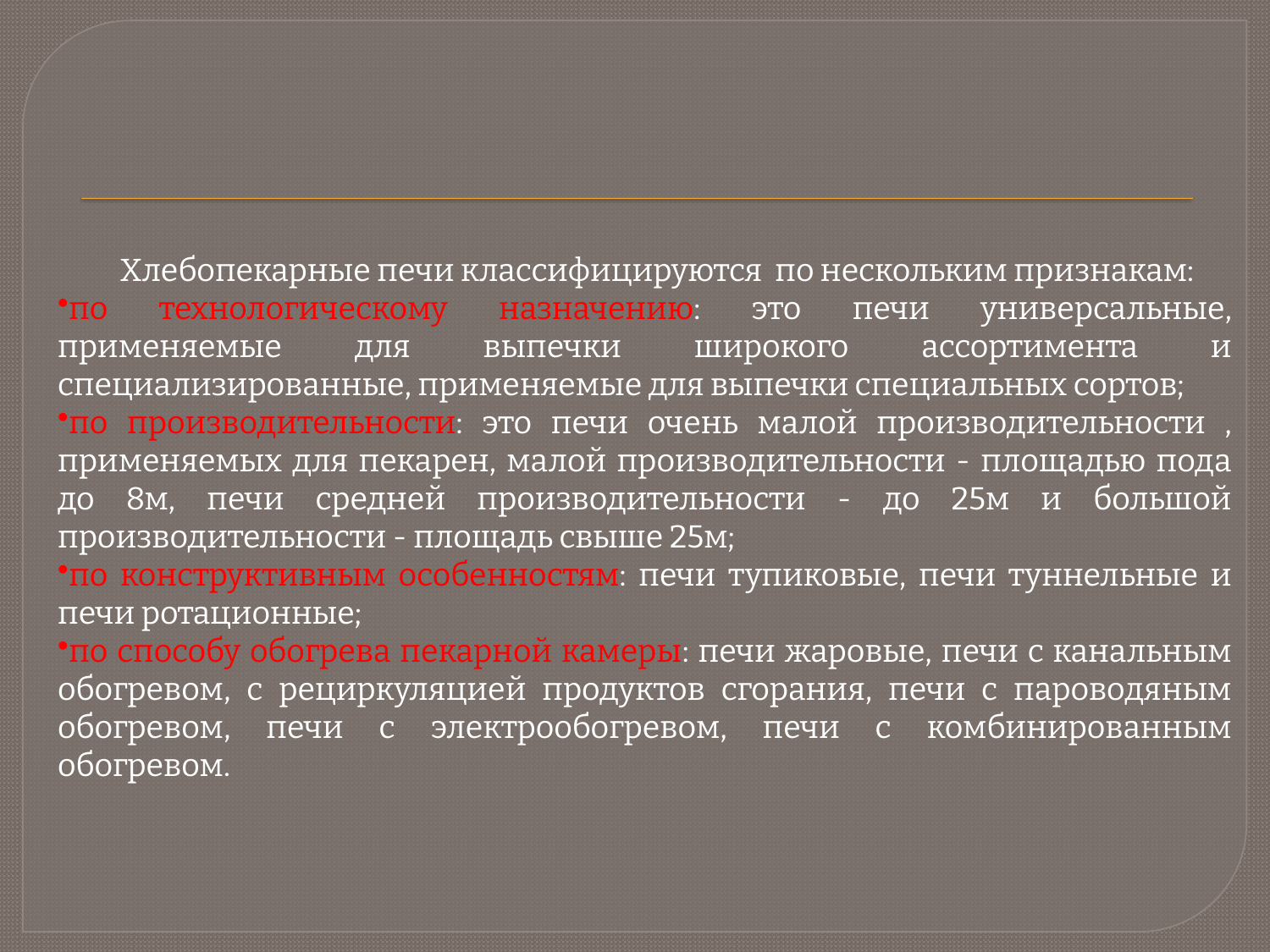

Хлебопекарные печи классифицируются  по нескольким признакам:
по технологическому назначению: это печи универсальные, применяемые для выпечки широкого ассортимента и специализированные, применяемые для выпечки специальных сортов;
по производительности: это печи очень малой производительности , применяемых для пекарен, малой производительности - площадью пода до 8м, печи средней производительности - до 25м и большой производительности - площадь свыше 25м;
по конструктивным особенностям: печи тупиковые, печи туннельные и печи ротационные;
по способу обогрева пекарной камеры: печи жаровые, печи с канальным обогревом, с рециркуляцией продуктов сгорания, печи с пароводяным обогревом, печи с электрообогревом, печи с комбинированным обогревом.